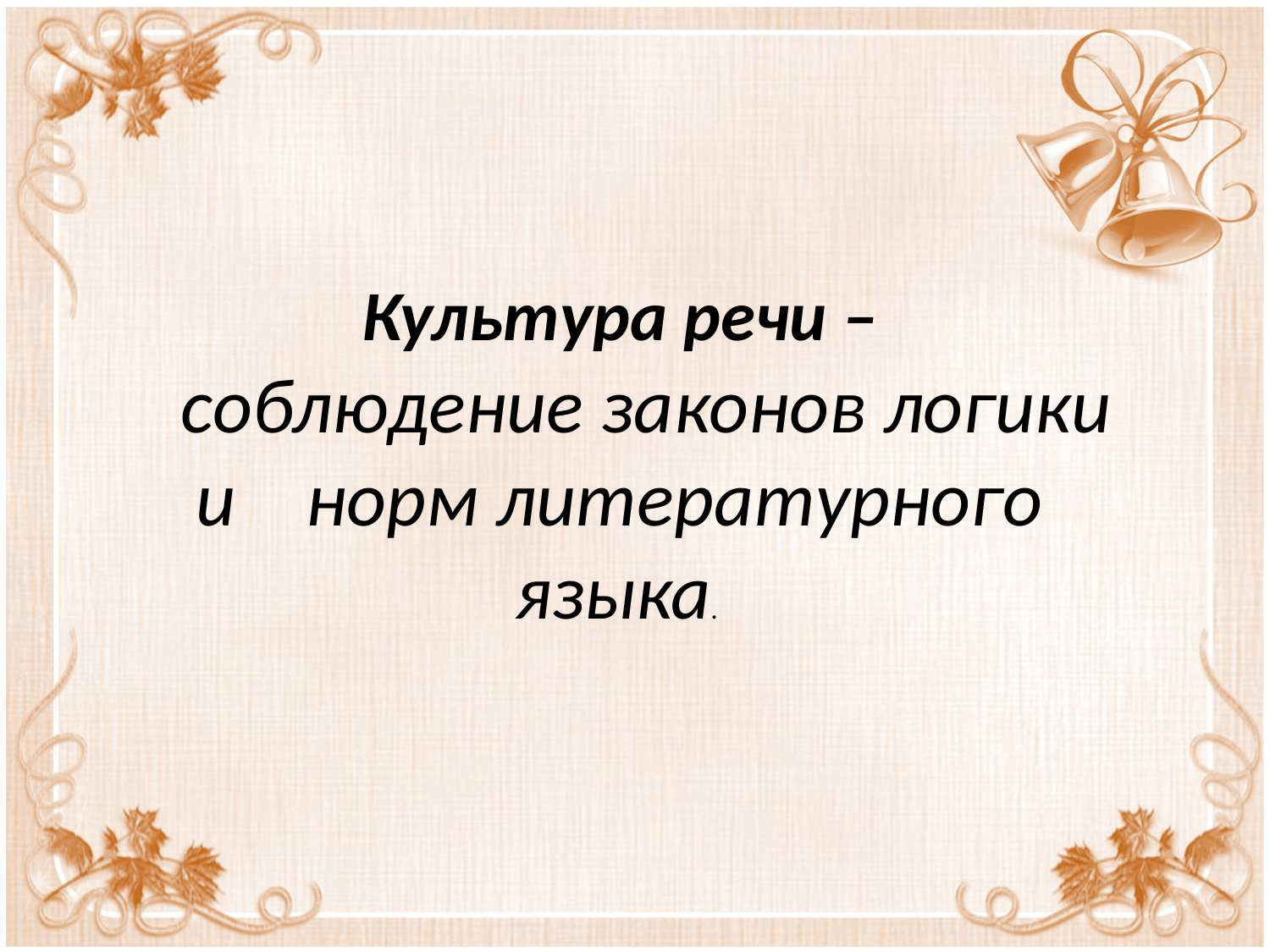

Культура речи –
   соблюдение законов логики и    норм литературного языка.